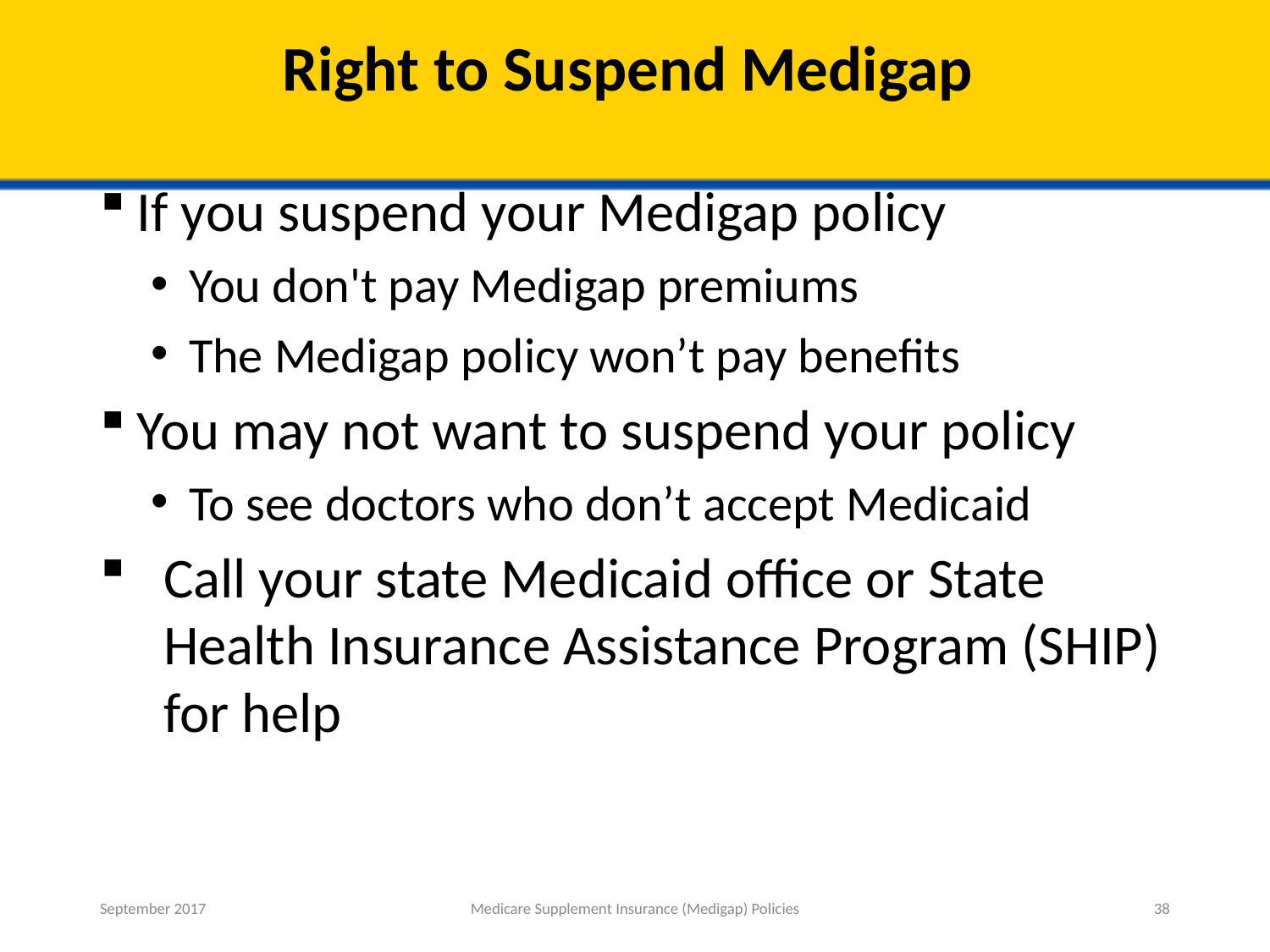

# Right to Suspend Medigap
If you suspend your Medigap policy
You don't pay Medigap premiums
The Medigap policy won’t pay benefits
You may not want to suspend your policy
To see doctors who don’t accept Medicaid
Call your state Medicaid office or State Health Insurance Assistance Program (SHIP) for help
September 2017
Medicare Supplement Insurance (Medigap) Policies
38